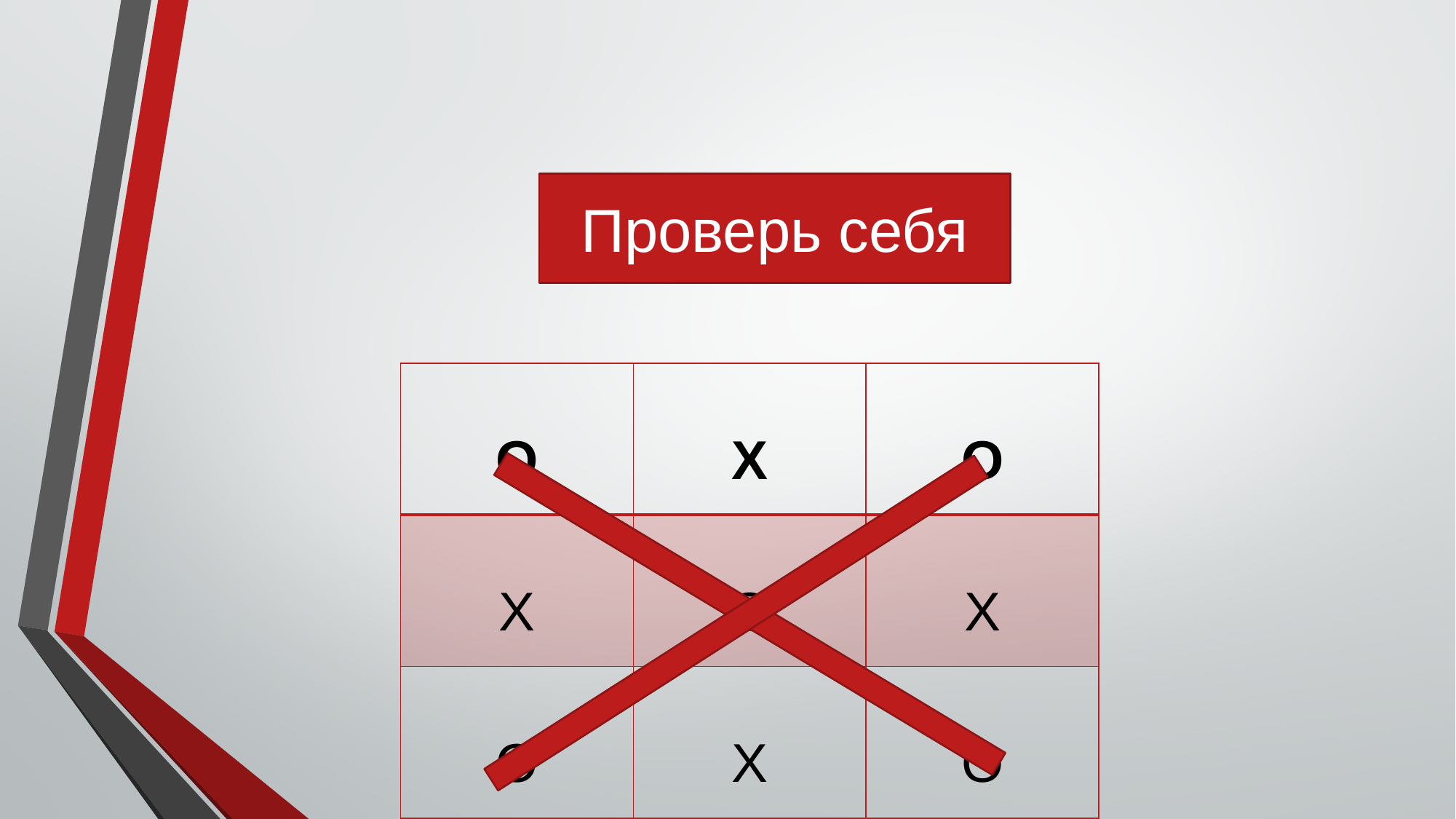

Проверь себя
| О | Х | О |
| --- | --- | --- |
| Х | О | Х |
| О | Х | О |